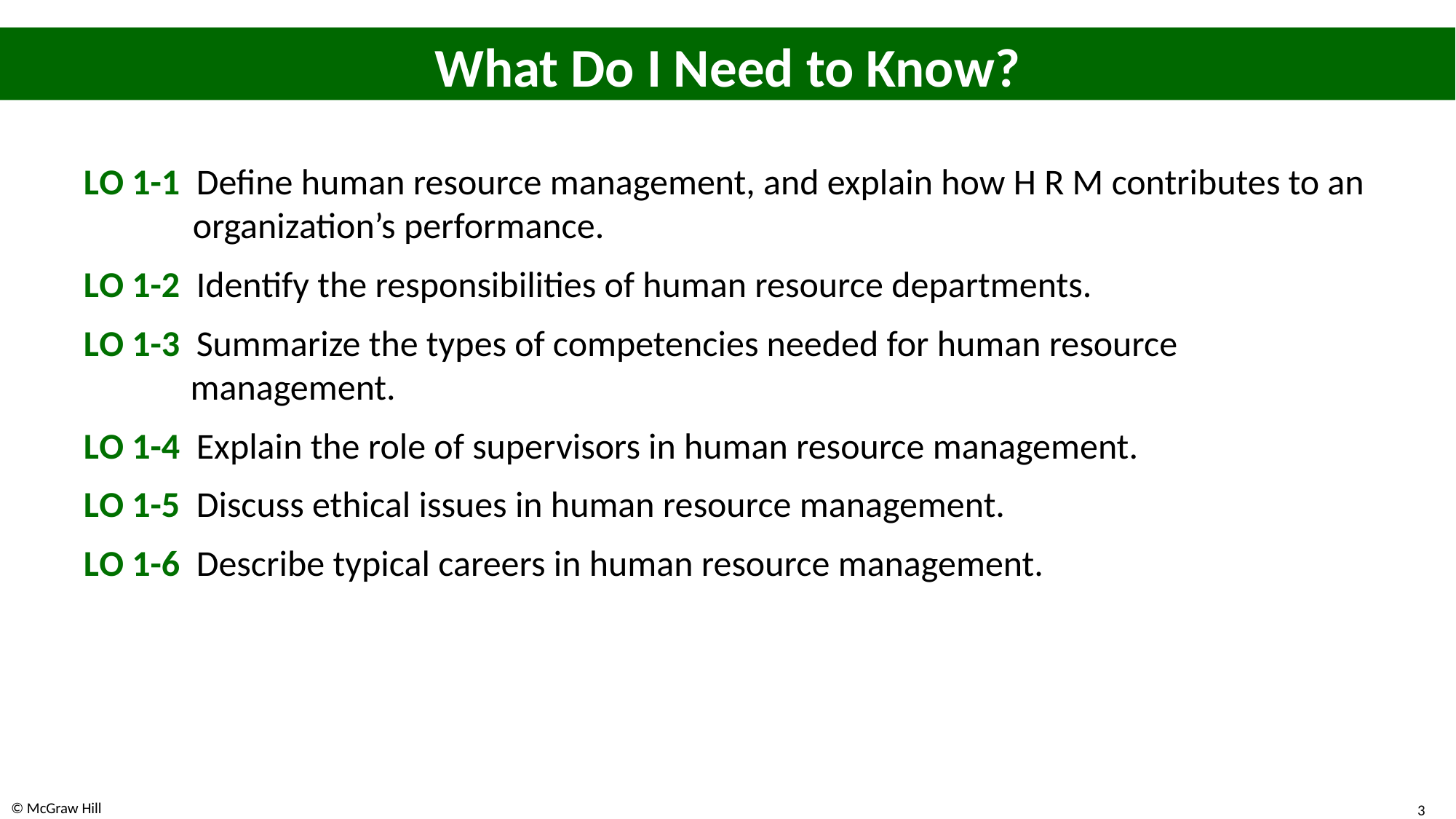

# What Do I Need to Know?
L O 1-1  Define human resource management, and explain how H R M contributes to an organization’s performance.
L O 1-2  Identify the responsibilities of human resource departments.
L O 1-3  Summarize the types of competencies needed for human resource management.
L O 1-4  Explain the role of supervisors in human resource management.
L O 1-5  Discuss ethical issues in human resource management.
L O 1-6  Describe typical careers in human resource management.